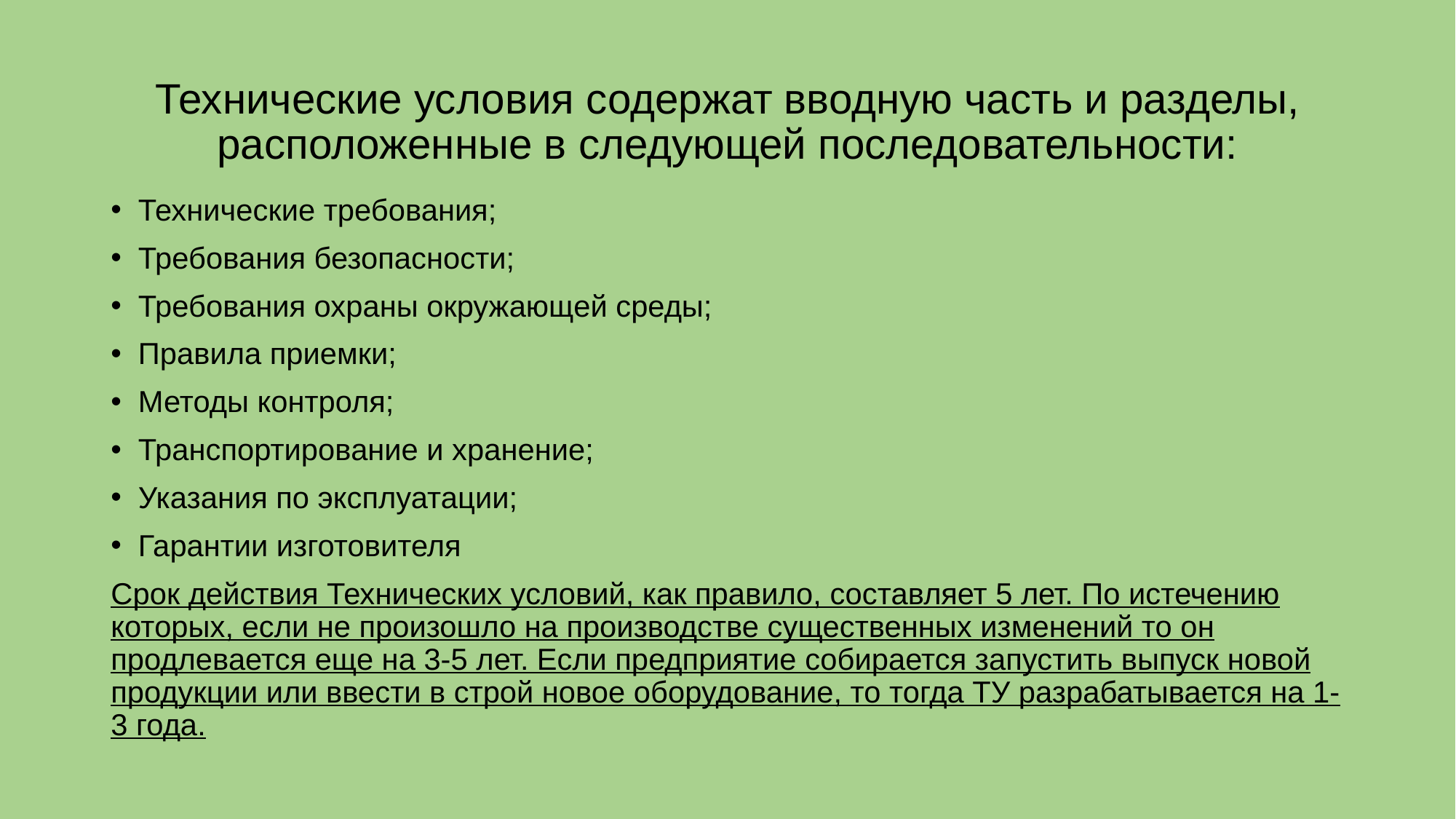

# Технические условия содержат вводную часть и разделы, расположенные в следующей последовательности:
Технические требования;
Требования безопасности;
Требования охраны окружающей среды;
Правила приемки;
Методы контроля;
Транспортирование и хранение;
Указания по эксплуатации;
Гарантии изготовителя
Срок действия Технических условий, как правило, составляет 5 лет. По истечению которых, если не произошло на производстве существенных изменений то он продлевается еще на 3-5 лет. Если предприятие собирается запустить выпуск новой продукции или ввести в строй новое оборудование, то тогда ТУ разрабатывается на 1-3 года.